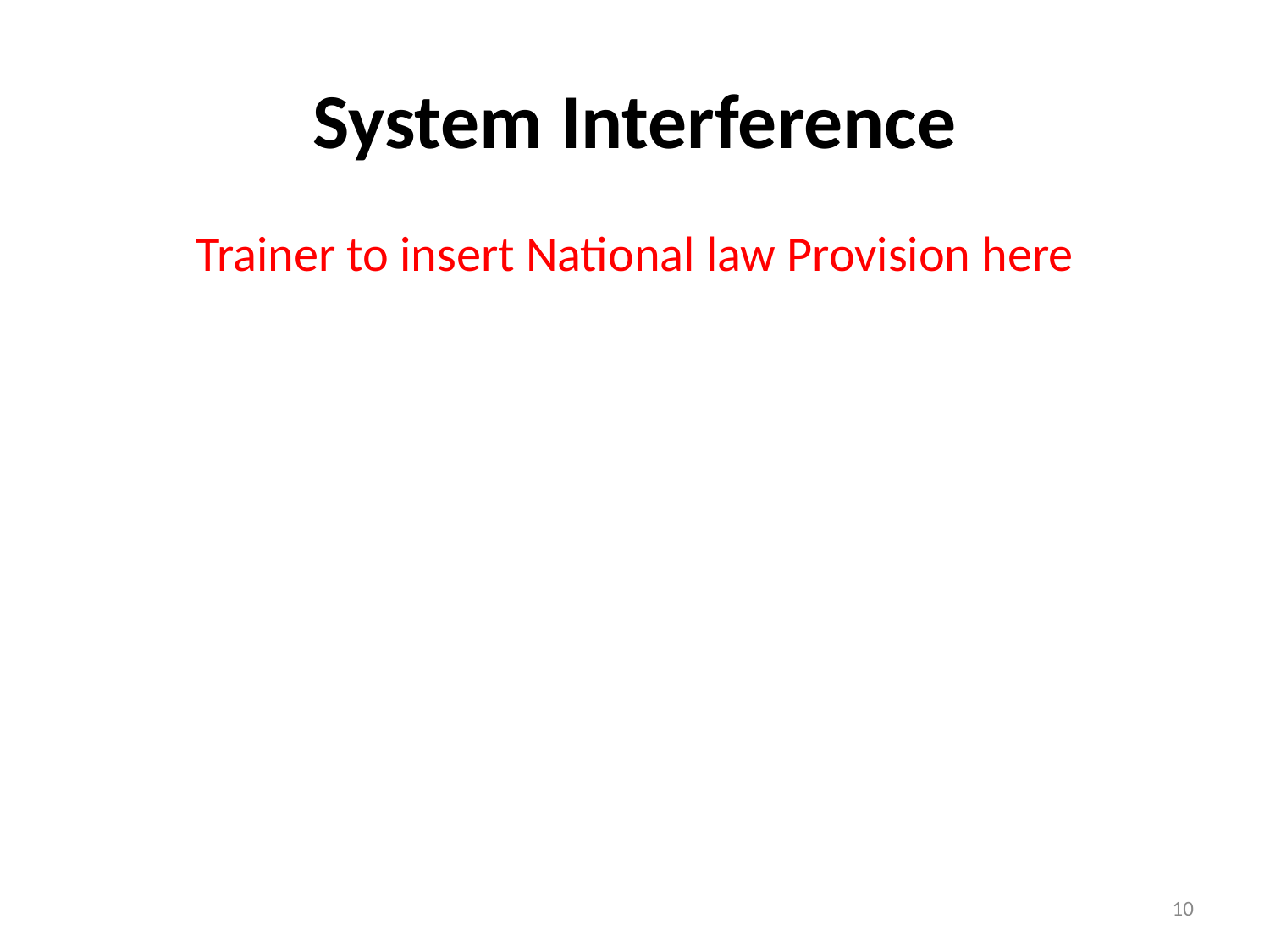

# System Interference
Trainer to insert National law Provision here
10